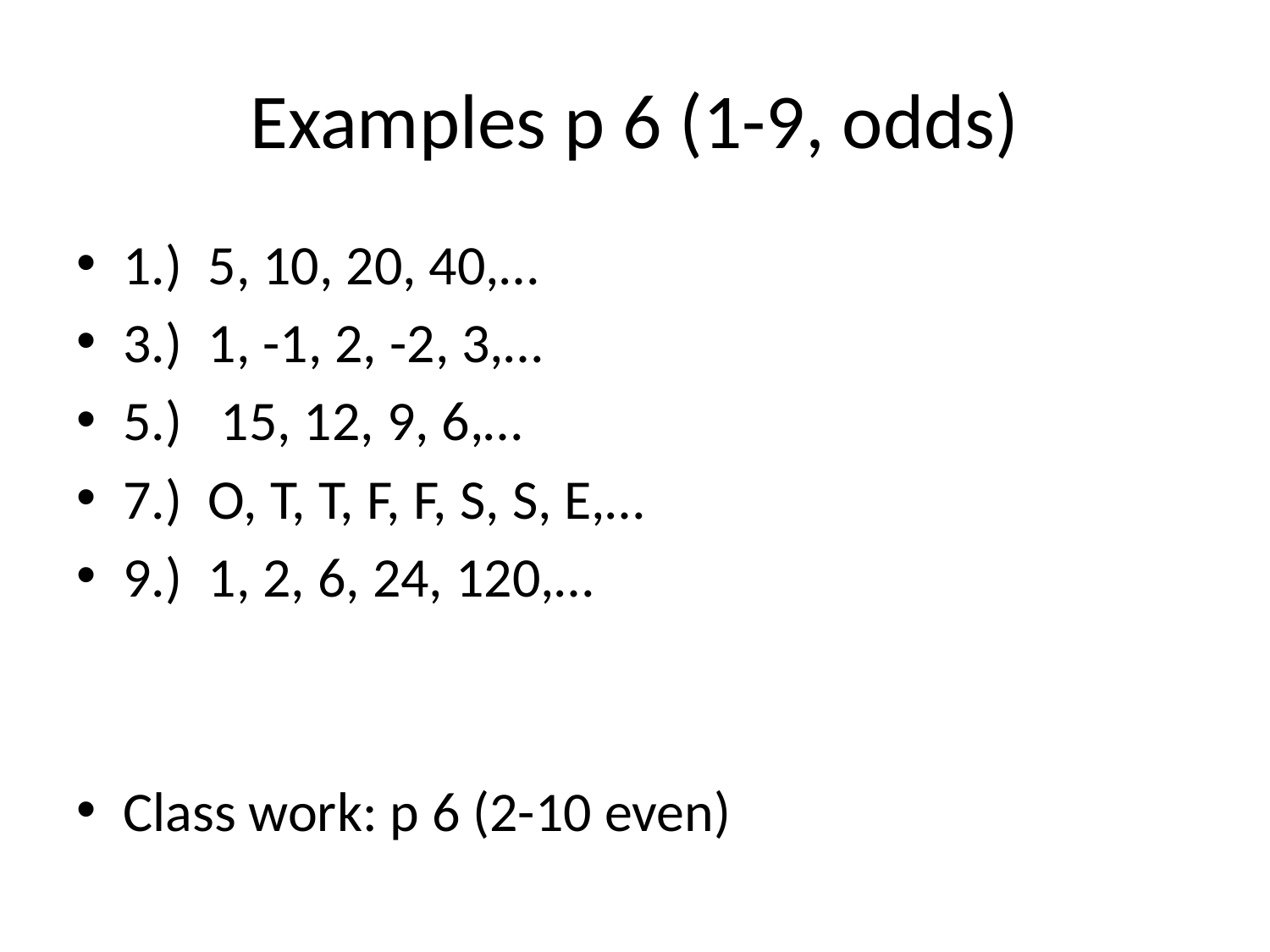

# Examples p 6 (1-9, odds)
1.)  5, 10, 20, 40,…
3.)  1, -1, 2, -2, 3,…
5.)   15, 12, 9, 6,…
7.)  O, T, T, F, F, S, S, E,…
9.)  1, 2, 6, 24, 120,…

Class work: p 6 (2-10 even)